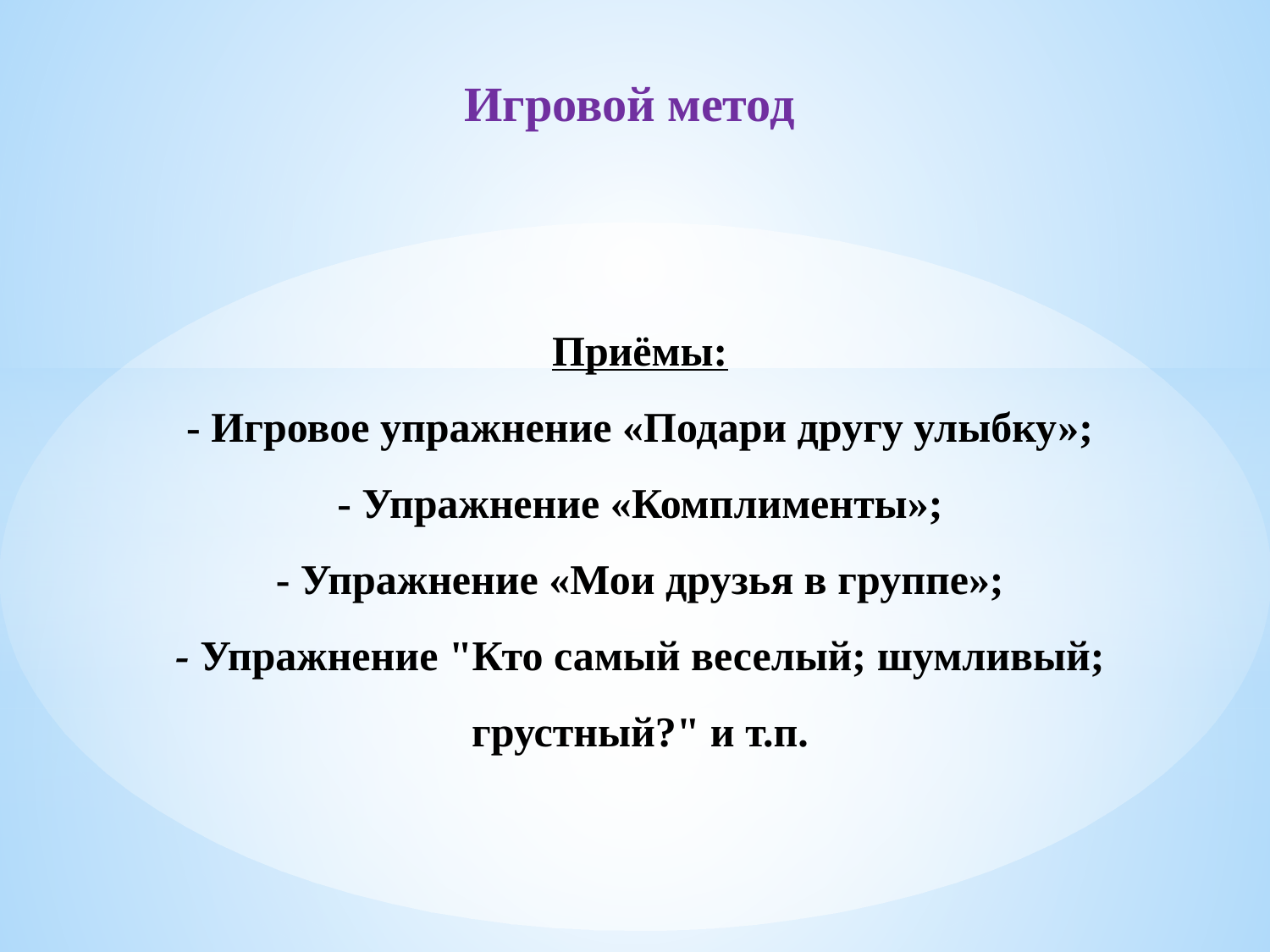

Игровой метод
# Приёмы: - Игровое упражнение «Подари другу улыбку»; - Упражнение «Комплименты»; - Упражнение «Мои друзья в группе»; - Упражнение "Кто самый веселый; шумливый; грустный?" и т.п.